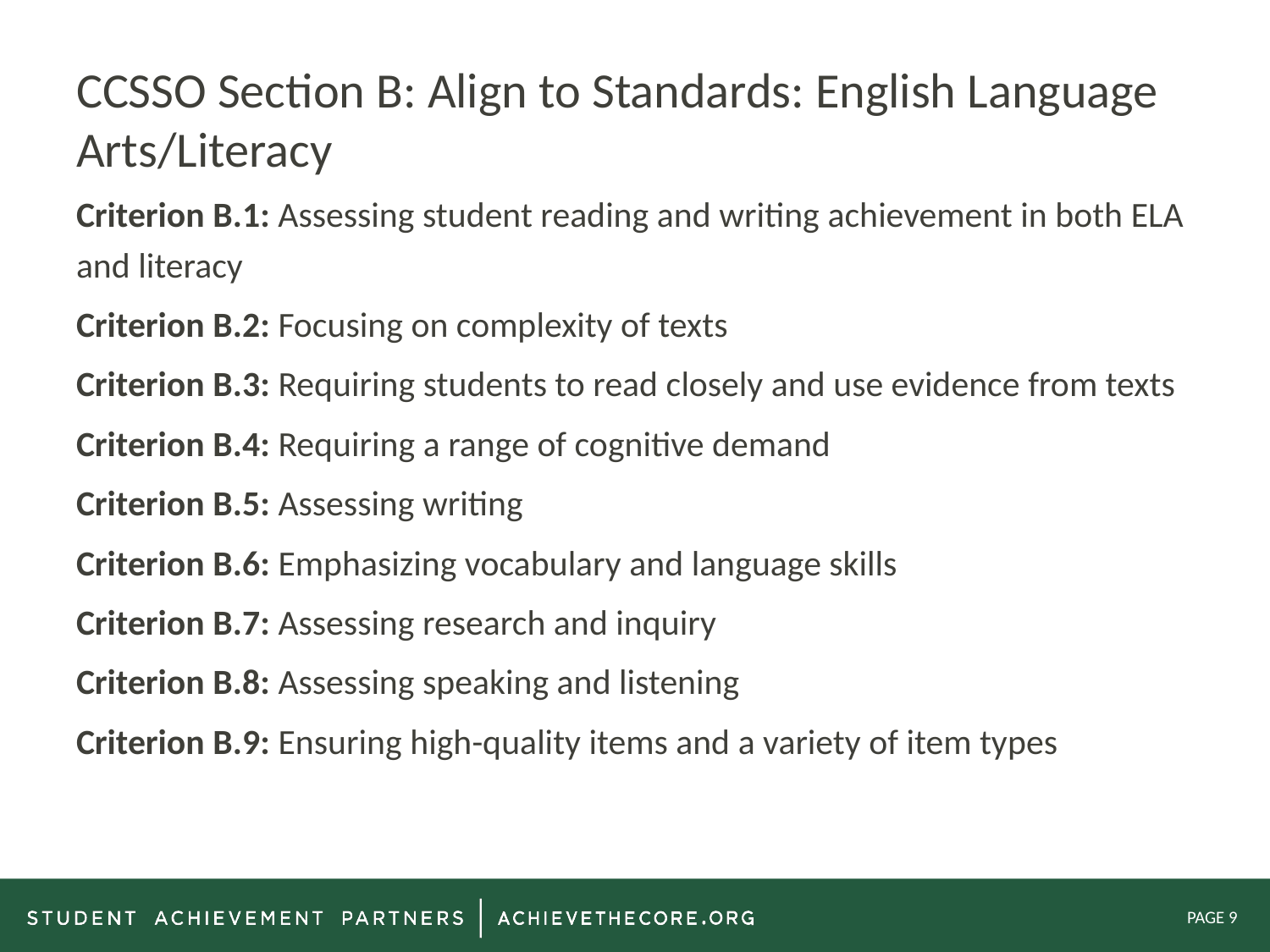

# CCSSO Section B: Align to Standards: English Language Arts/Literacy
Criterion B.1: Assessing student reading and writing achievement in both ELA and literacy
Criterion B.2: Focusing on complexity of texts
Criterion B.3: Requiring students to read closely and use evidence from texts
Criterion B.4: Requiring a range of cognitive demand
Criterion B.5: Assessing writing
Criterion B.6: Emphasizing vocabulary and language skills
Criterion B.7: Assessing research and inquiry
Criterion B.8: Assessing speaking and listening
Criterion B.9: Ensuring high-quality items and a variety of item types